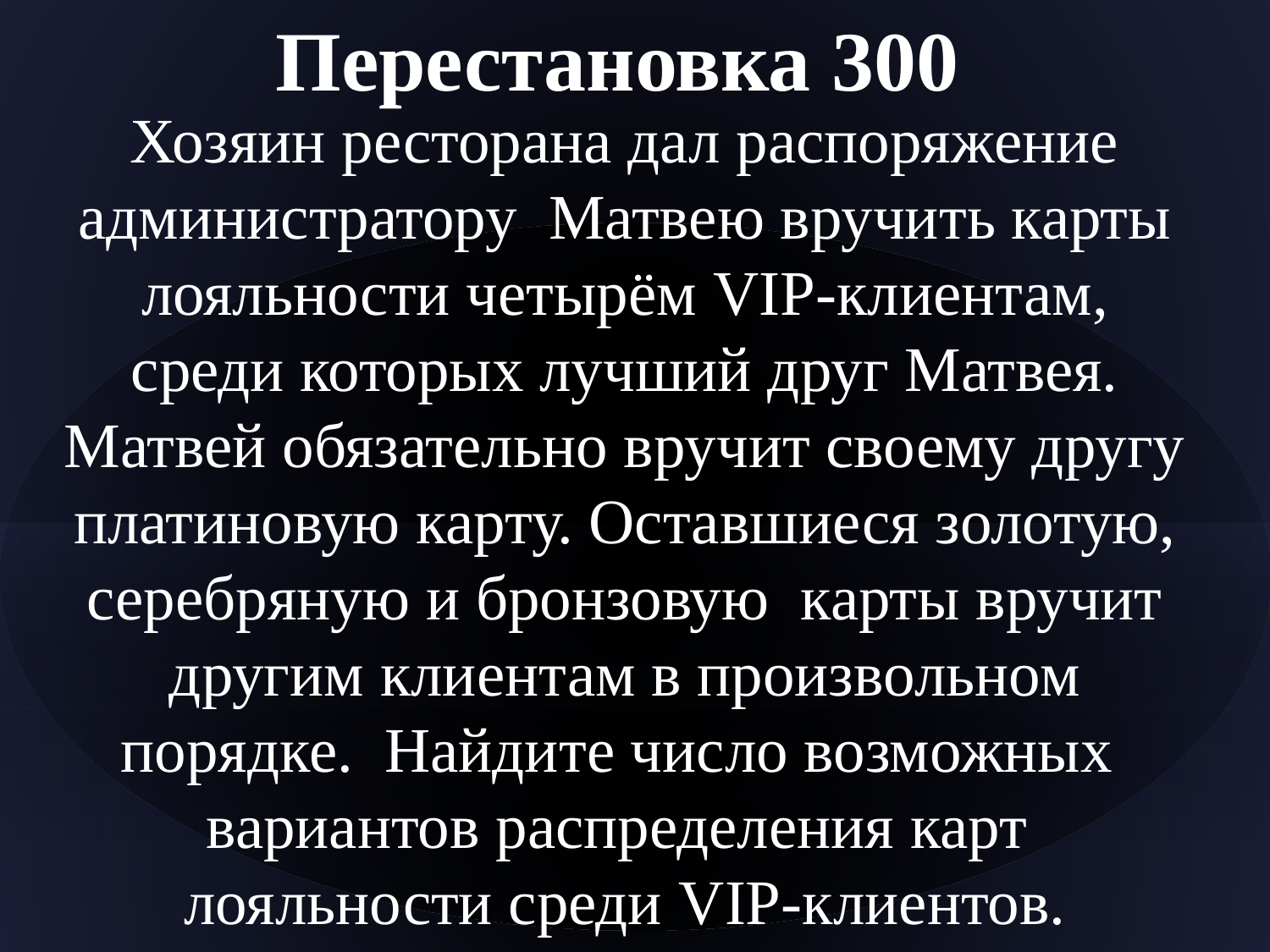

Перестановка 300
Хозяин ресторана дал распоряжение администратору  Матвею вручить карты лояльности четырём VIP-клиентам, среди которых лучший друг Матвея. Матвей обязательно вручит своему другу платиновую карту. Оставшиеся золотую, серебряную и бронзовую  карты вручит другим клиентам в произвольном порядке.  Найдите число возможных
вариантов распределения карт
лояльности среди VIP-клиентов.